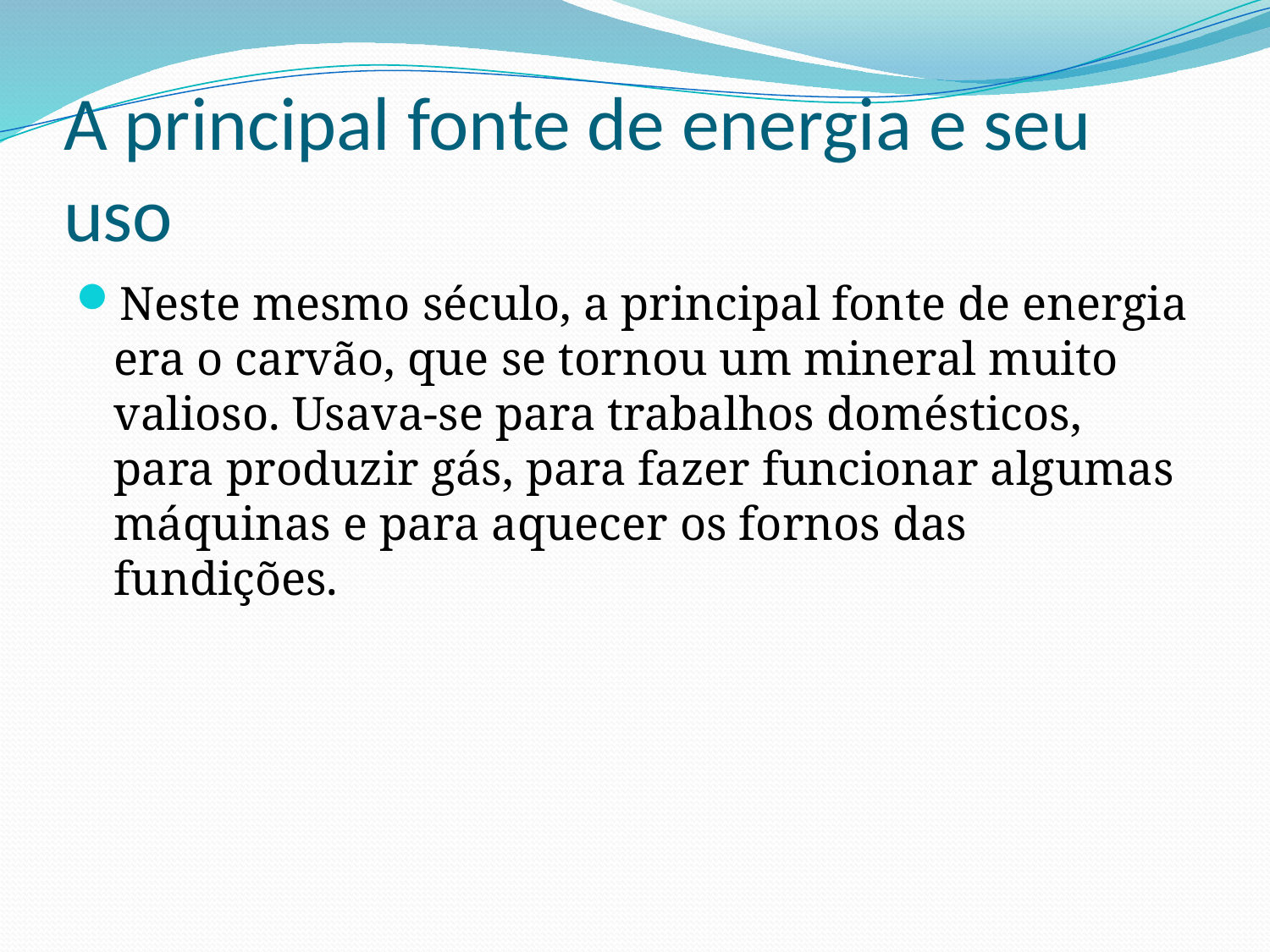

# A principal fonte de energia e seu uso
Neste mesmo século, a principal fonte de energia era o carvão, que se tornou um mineral muito valioso. Usava-se para trabalhos domésticos, para produzir gás, para fazer funcionar algumas máquinas e para aquecer os fornos das fundições.